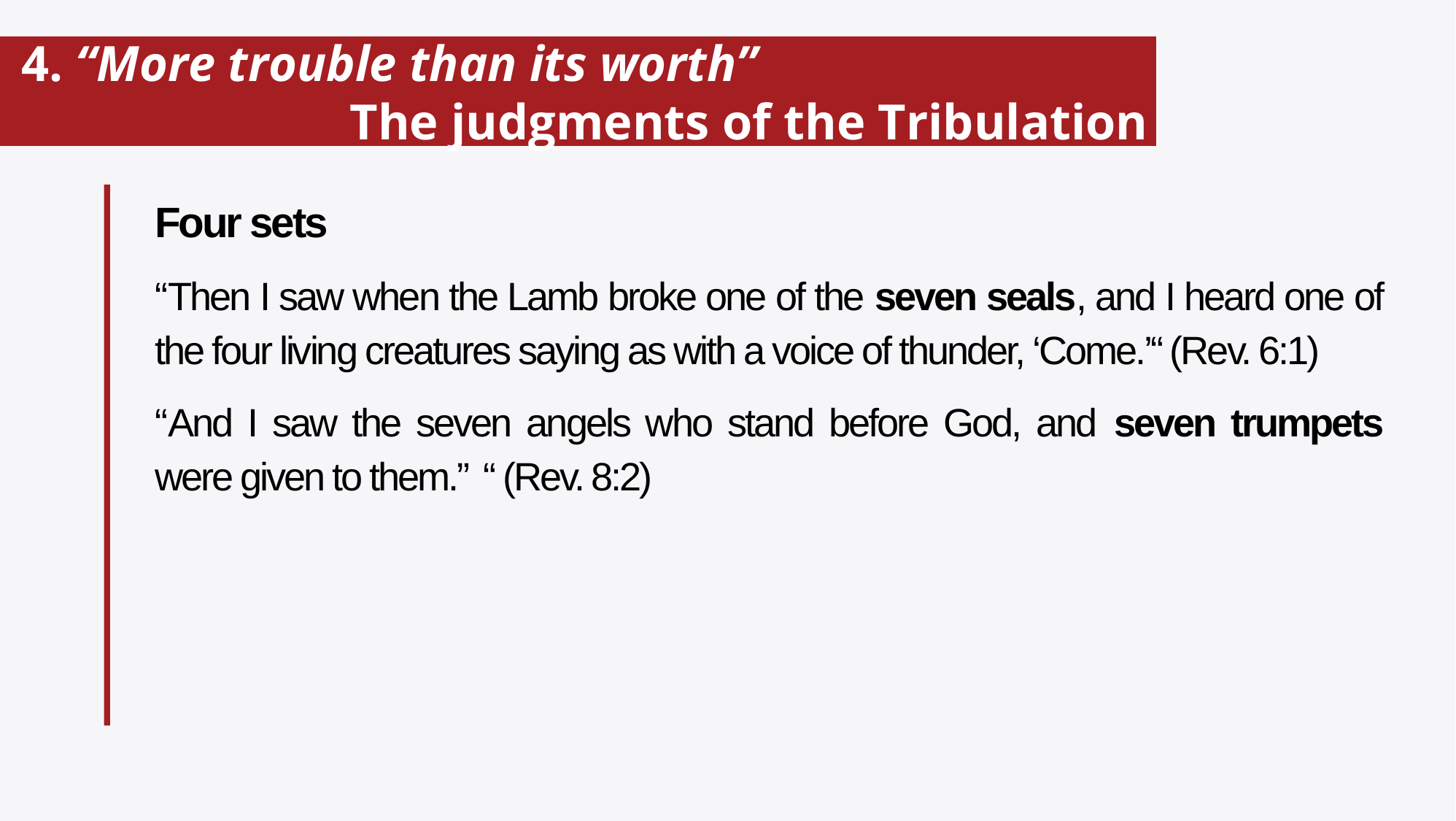

# 4. “More trouble than its worth” The judgments of the Tribulation
Four sets
“Then I saw when the Lamb broke one of the seven seals, and I heard one of the four living creatures saying as with a voice of thunder, ‘Come.’“ (Rev. 6:1)
“And I saw the seven angels who stand before God, and seven trumpets were given to them.”	“ (Rev. 8:2)